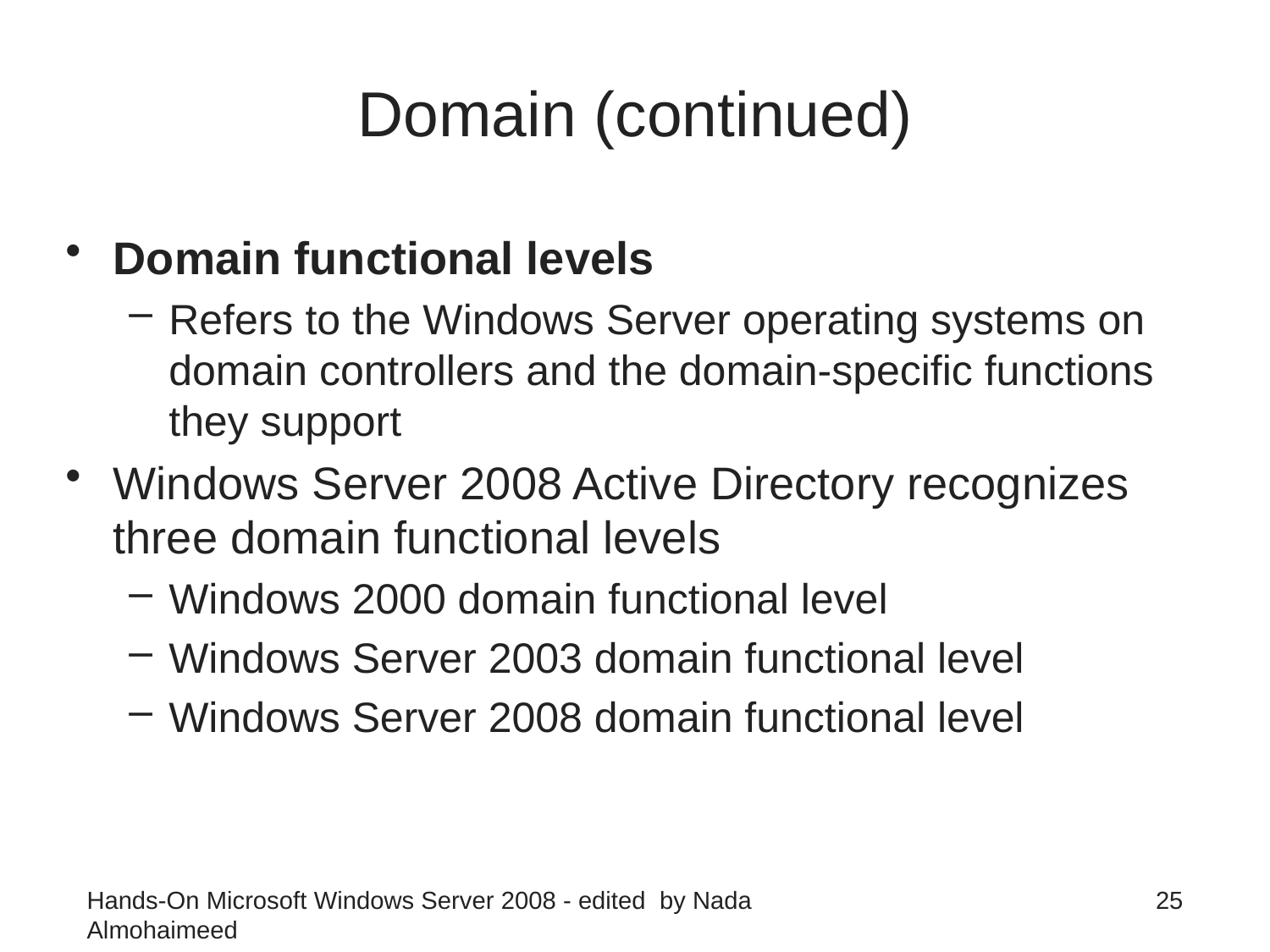

# Domain (continued)
Domain functional levels
Refers to the Windows Server operating systems on domain controllers and the domain-specific functions they support
Windows Server 2008 Active Directory recognizes three domain functional levels
Windows 2000 domain functional level
Windows Server 2003 domain functional level
Windows Server 2008 domain functional level
Hands-On Microsoft Windows Server 2008 - edited  by Nada Almohaimeed
25